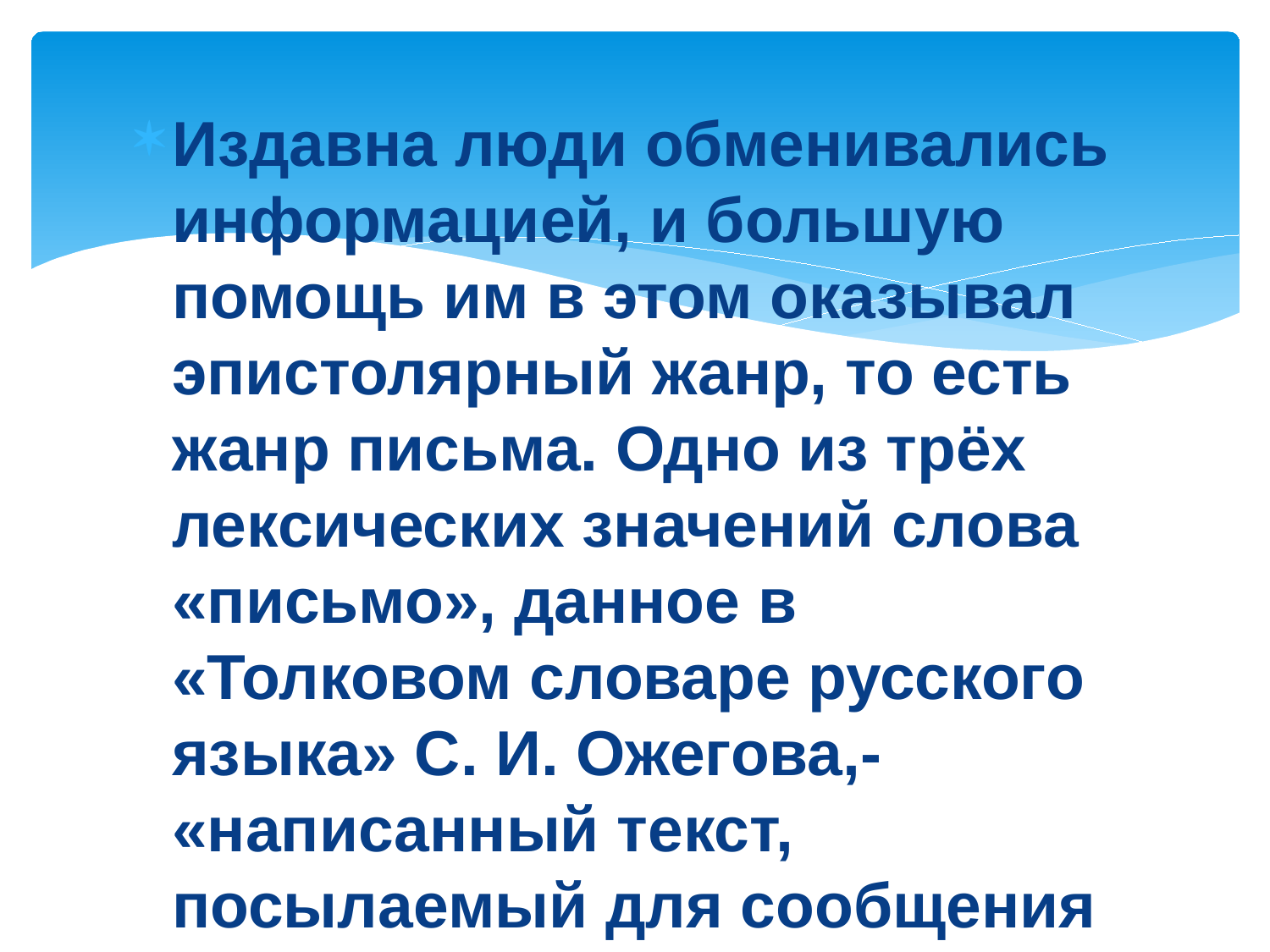

#
Издавна люди обменивались информацией, и большую помощь им в этом оказывал эпистолярный жанр, то есть жанр письма. Одно из трёх лексических значений слова «письмо», данное в «Толковом словаре русского языка» С. И. Ожегова,- «написанный текст, посылаемый для сообщения чего- нибудь, кому- нибудь».